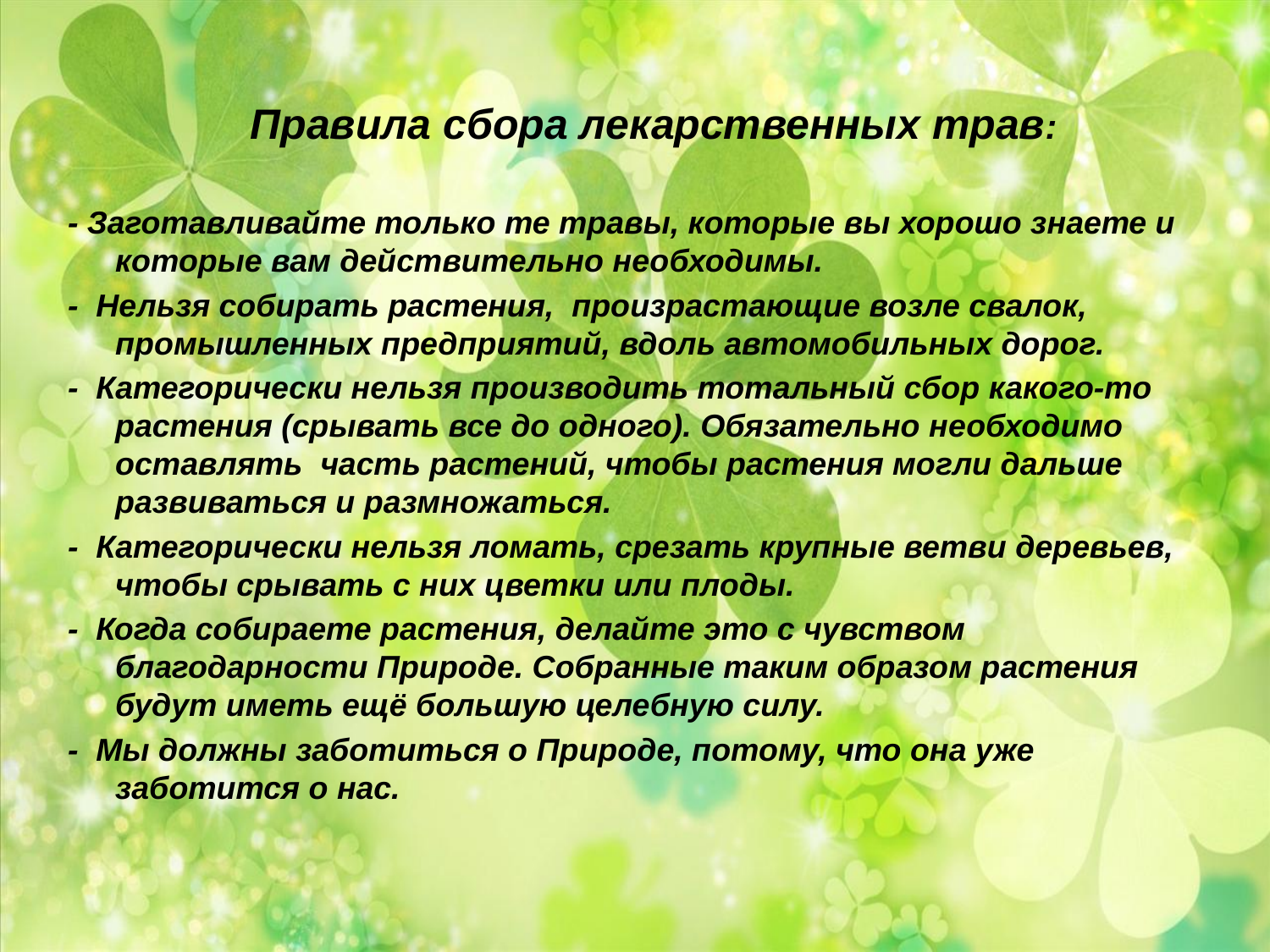

# Правила сбора лекарственных трав:
- Заготавливайте только те травы, которые вы хорошо знаете и которые вам действительно необходимы.
-  Нельзя собирать растения,  произрастающие возле свалок, промышленных предприятий, вдоль автомобильных дорог.
-  Категорически нельзя производить тотальный сбор какого-то растения (срывать все до одного). Обязательно необходимо оставлять  часть растений, чтобы растения могли дальше развиваться и размножаться.
-  Категорически нельзя ломать, срезать крупные ветви деревьев, чтобы срывать с них цветки или плоды.
-  Когда собираете растения, делайте это с чувством благодарности Природе. Собранные таким образом растения будут иметь ещё большую целебную силу.
-  Мы должны заботиться о Природе, потому, что она уже заботится о нас.